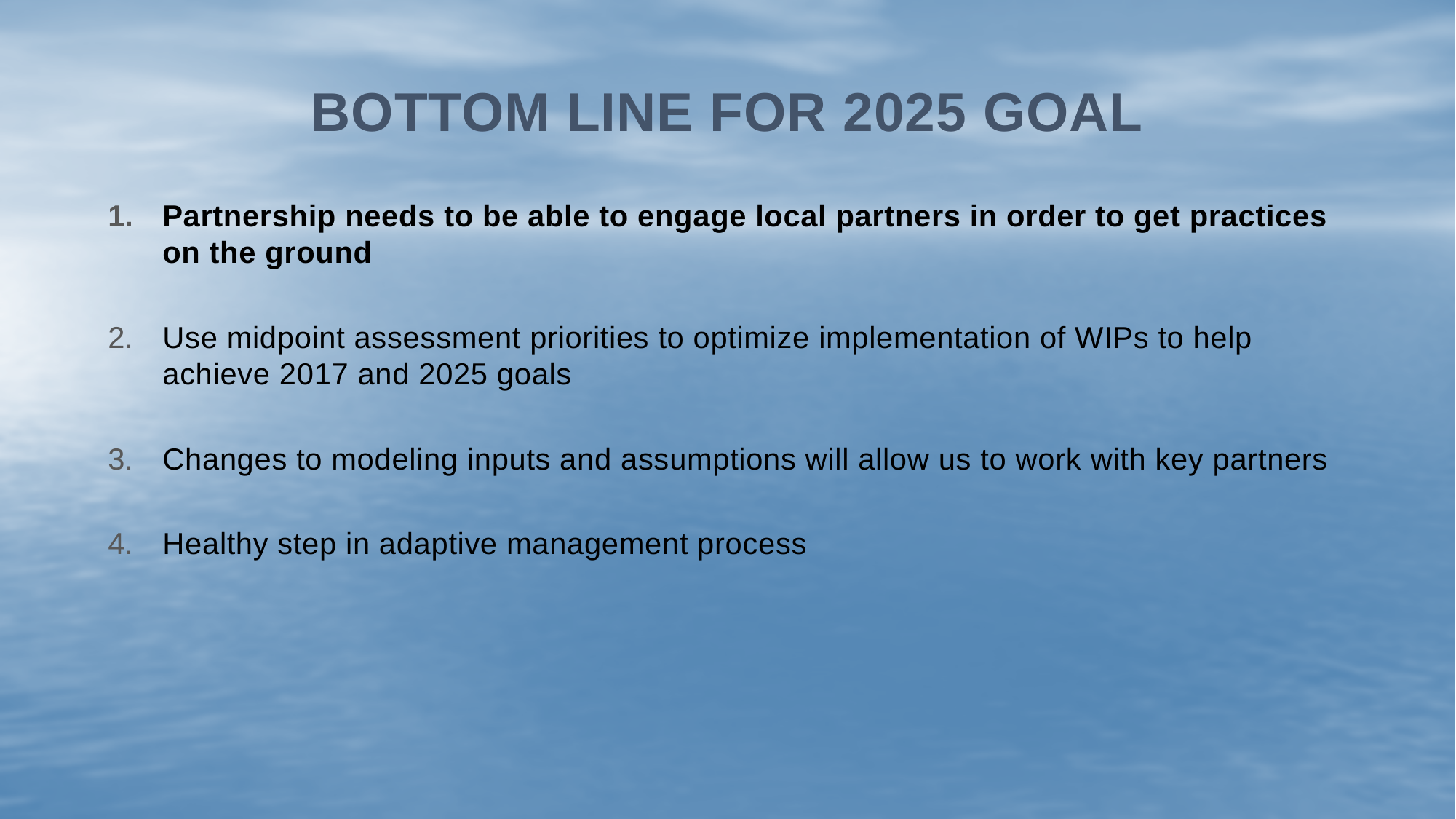

# Bottom line for 2025 goal
Partnership needs to be able to engage local partners in order to get practices on the ground

Use midpoint assessment priorities to optimize implementation of WIPs to help achieve 2017 and 2025 goals

Changes to modeling inputs and assumptions will allow us to work with key partners

Healthy step in adaptive management process